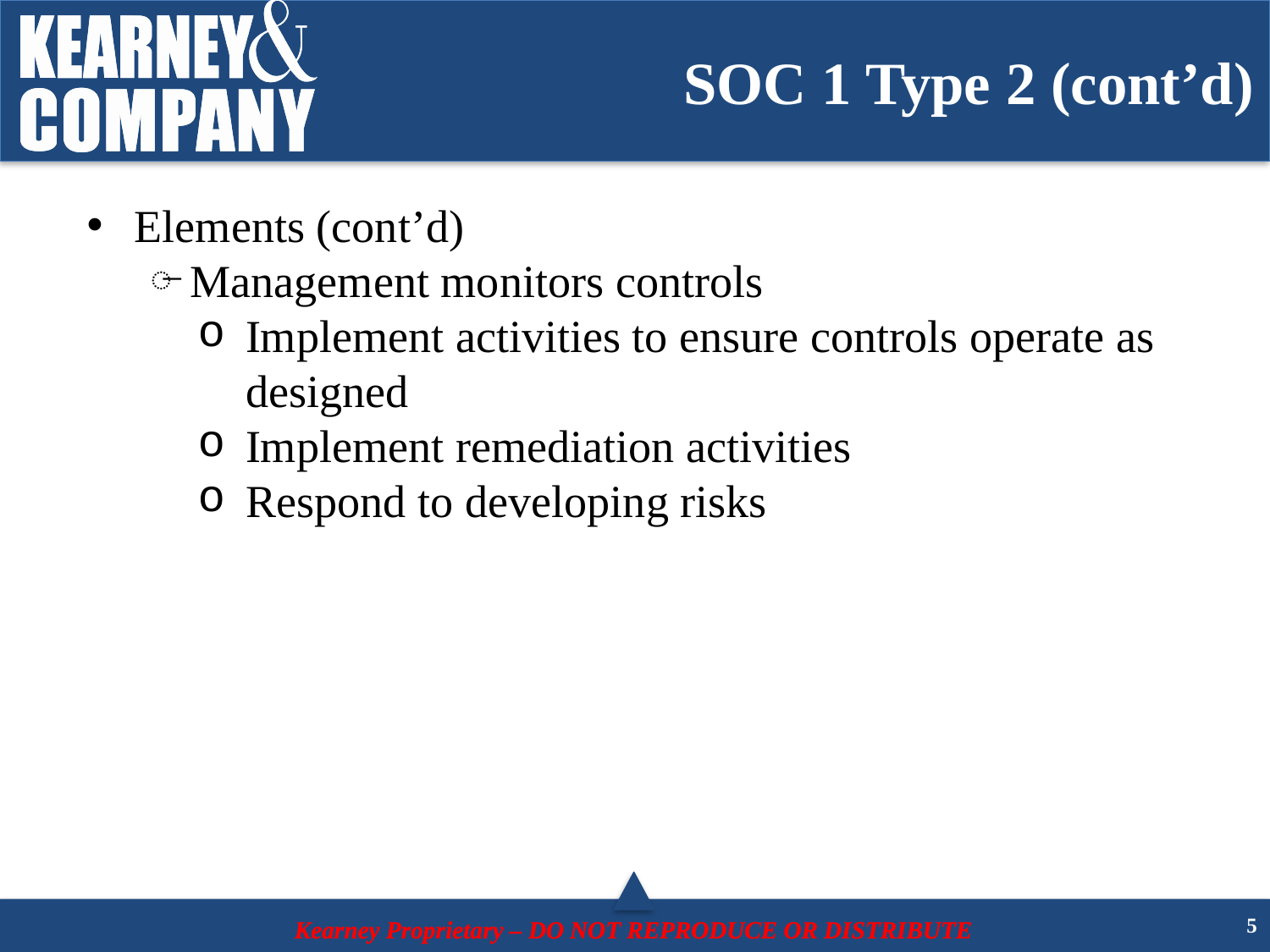

# SOC 1 Type 2 (cont’d)
Elements (cont’d)
Management monitors controls
Implement activities to ensure controls operate as designed
Implement remediation activities
Respond to developing risks
5